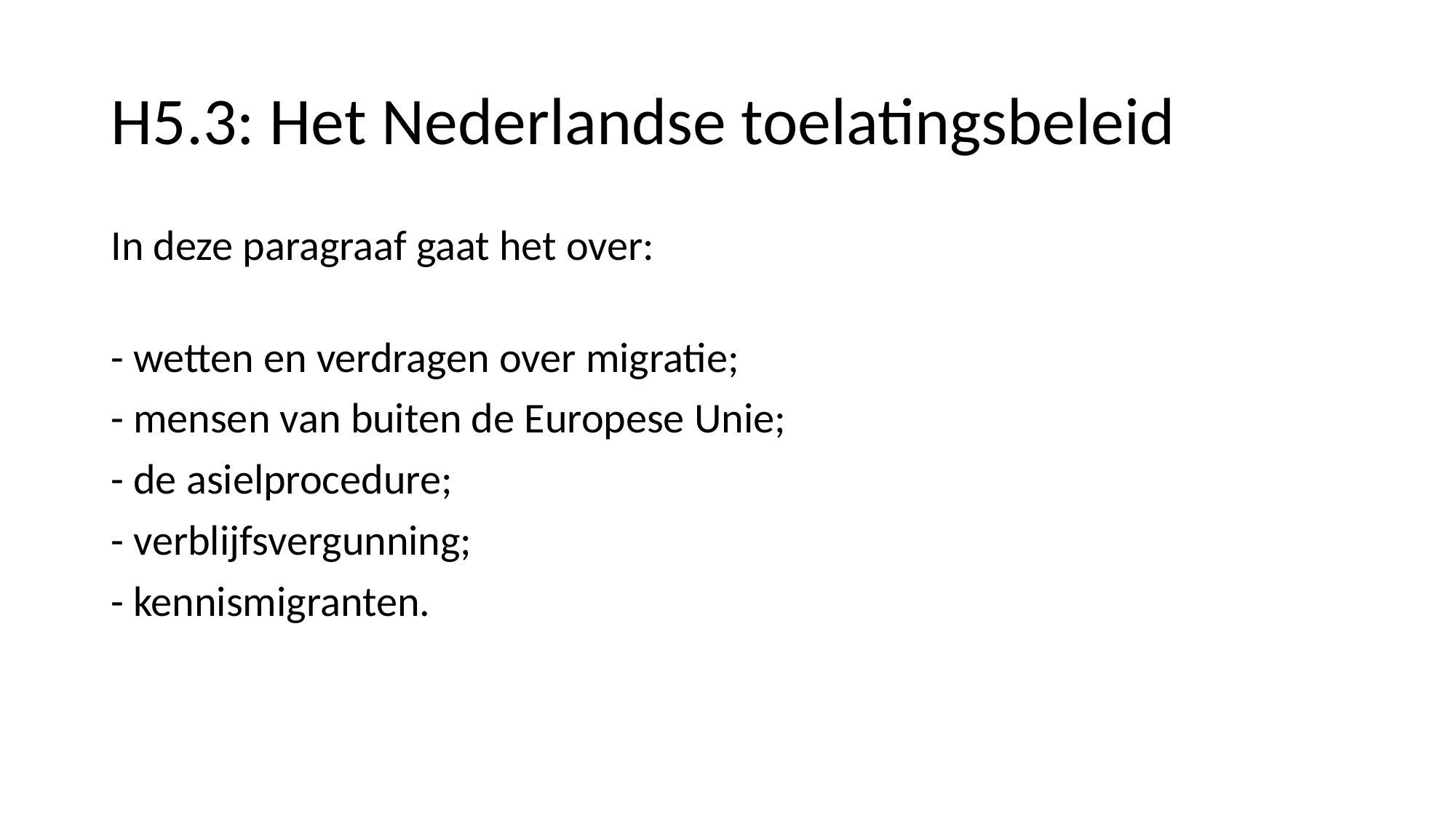

# H5.3: Het Nederlandse toelatingsbeleid
In deze paragraaf gaat het over:
- wetten en verdragen over migratie;
- mensen van buiten de Europese Unie;
- de asielprocedure;
- verblijfsvergunning;
- kennismigranten.